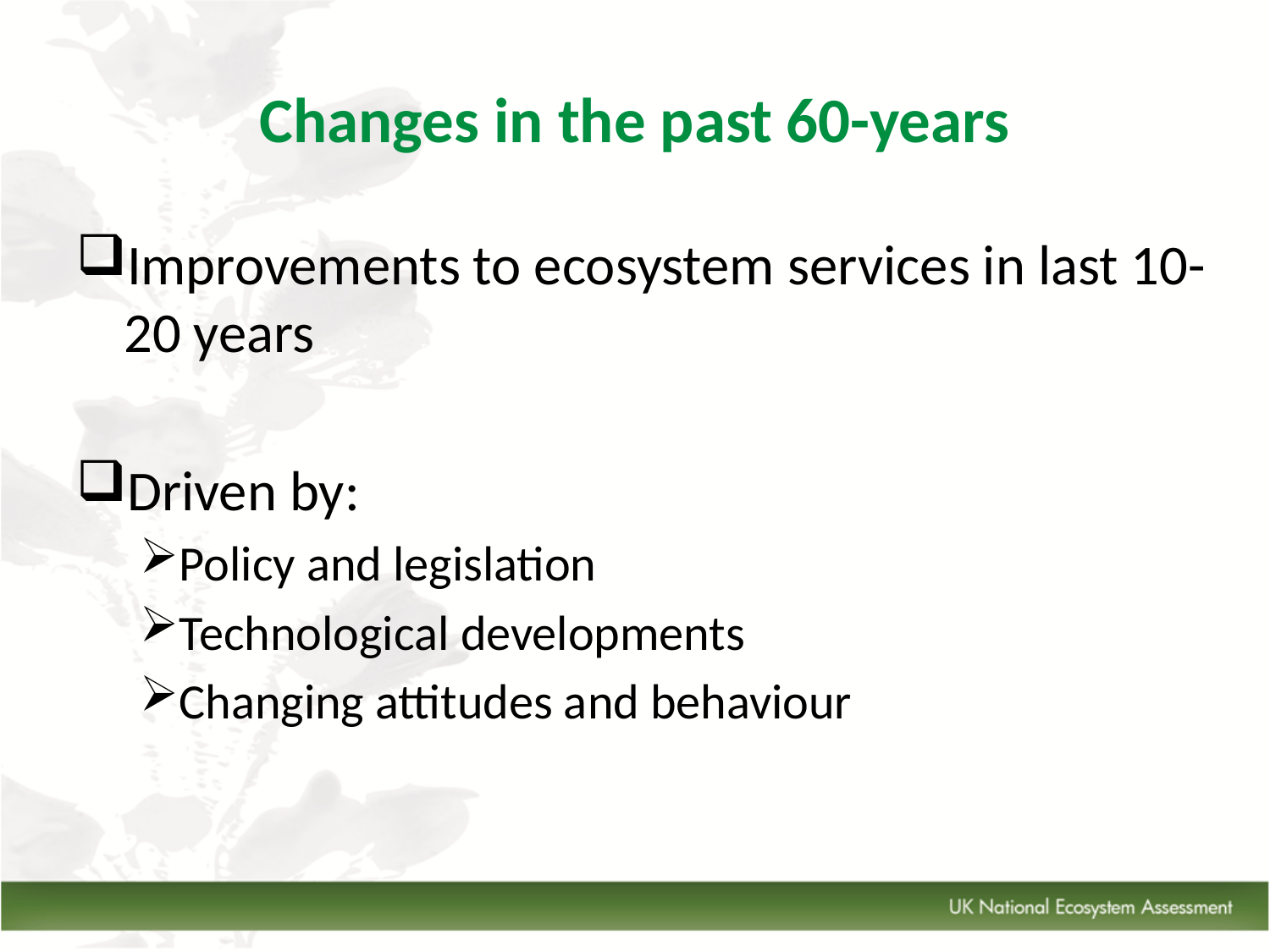

# Changes in the past 60-years
Improvements to ecosystem services in last 10-20 years

Driven by:
Policy and legislation
Technological developments
Changing attitudes and behaviour